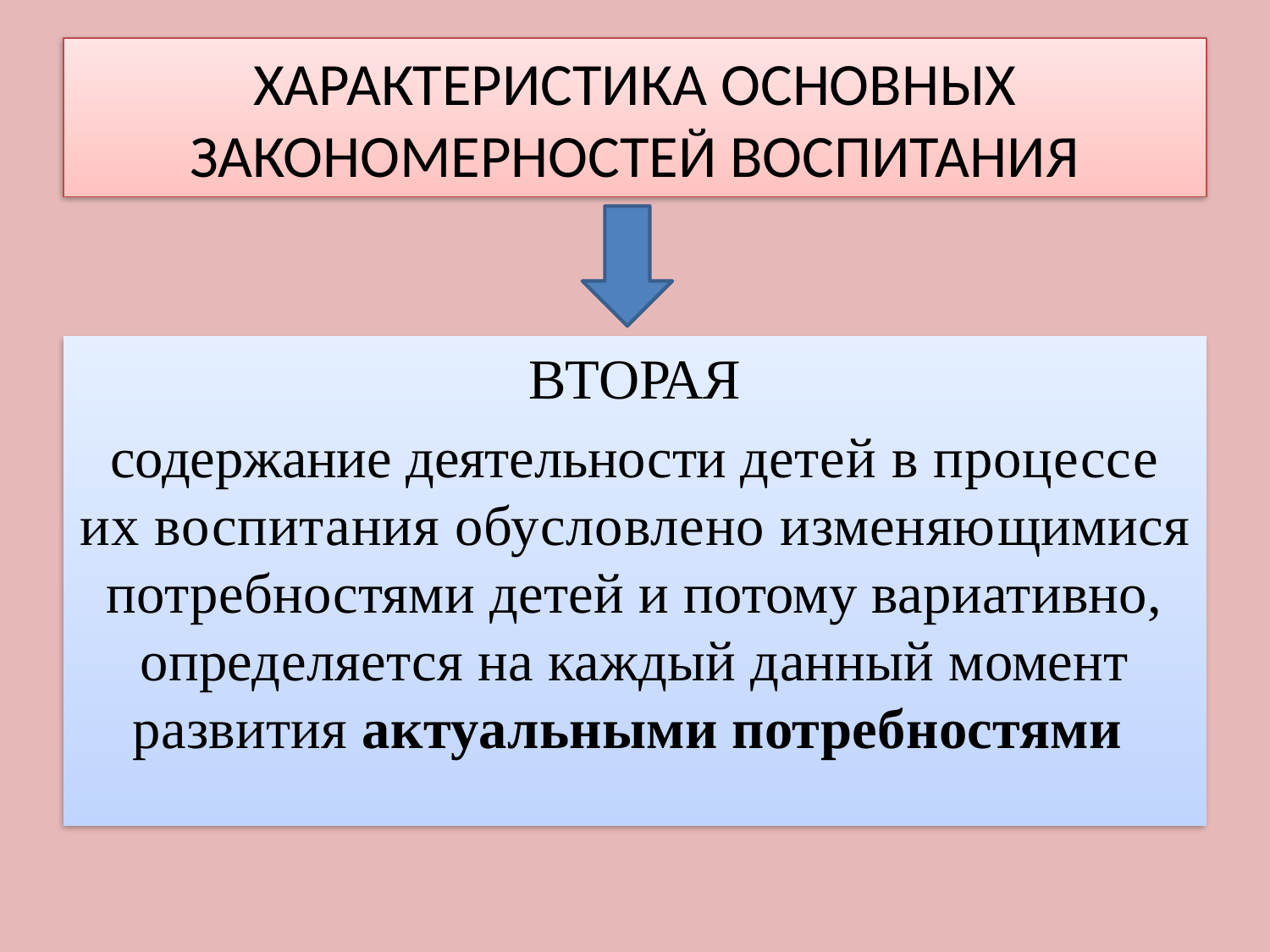

# ХАРАКТЕРИСТИКА ОСНОВНЫХ ЗАКОНОМЕРНОСТЕЙ ВОСПИТАНИЯ

ВТОРАЯ
содержание деятельности де­тей в процессе их воспитания обусловлено изменяю­щимися потребностями детей и потому вариативно, опре­деляется на каждый данный момент развития актуальными потребностями